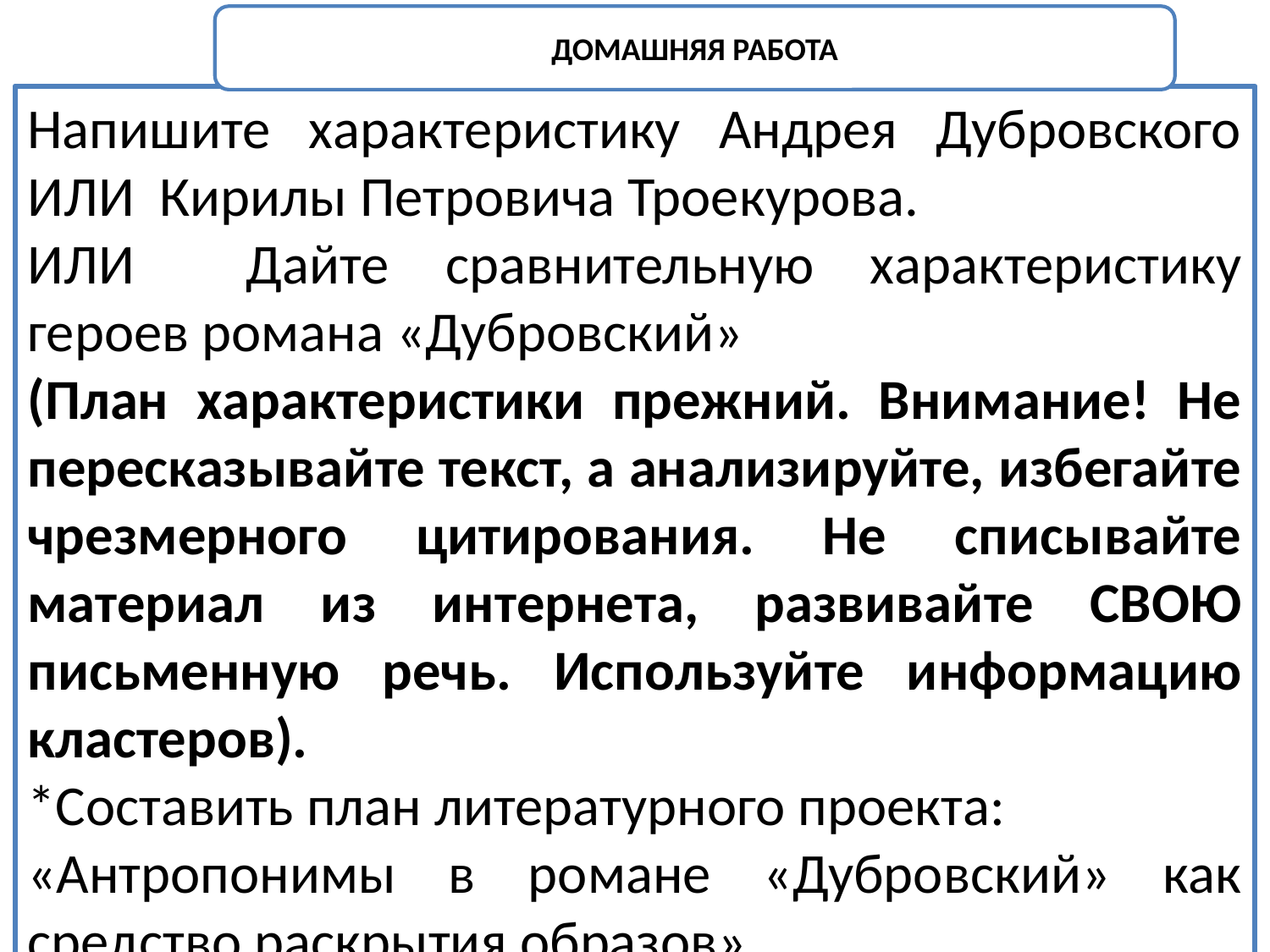

ДОМАШНЯЯ РАБОТА
Напишите характеристику Андрея Дубровского ИЛИ  Кирилы Петровича Троекурова.
ИЛИ  Дайте сравнительную характеристику героев романа «Дубровский»
(План характеристики прежний. Внимание! Не пересказывайте текст, а анализируйте, избегайте чрезмерного цитирования. Не списывайте материал из интернета, развивайте СВОЮ письменную речь. Используйте информацию кластеров).
*Составить план литературного проекта:
«Антропонимы в романе «Дубровский» как средство раскрытия образов».